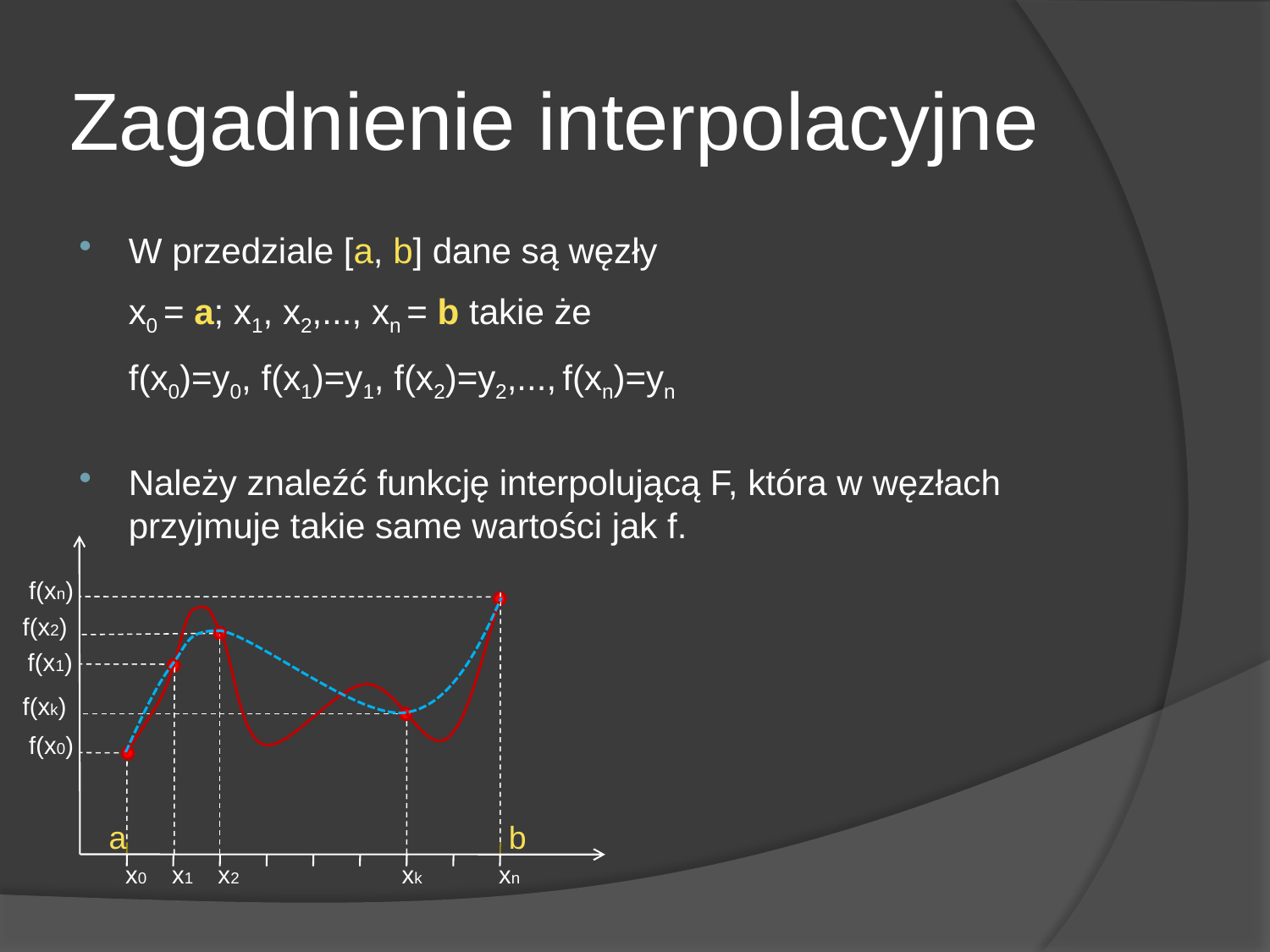

# Zagadnienie interpolacyjne
W przedziale [a, b] dane są węzły
	x0 = a; x1, x2,..., xn = b takie że
	f(x0)=y0, f(x1)=y1, f(x2)=y2,..., f(xn)=yn

Należy znaleźć funkcję interpolującą F, która w węzłach przyjmuje takie same wartości jak f.

f(xn)

f(x2)

f(x1)

f(xk)

f(x0)

a
b
x0
x1
x2
xk
xn